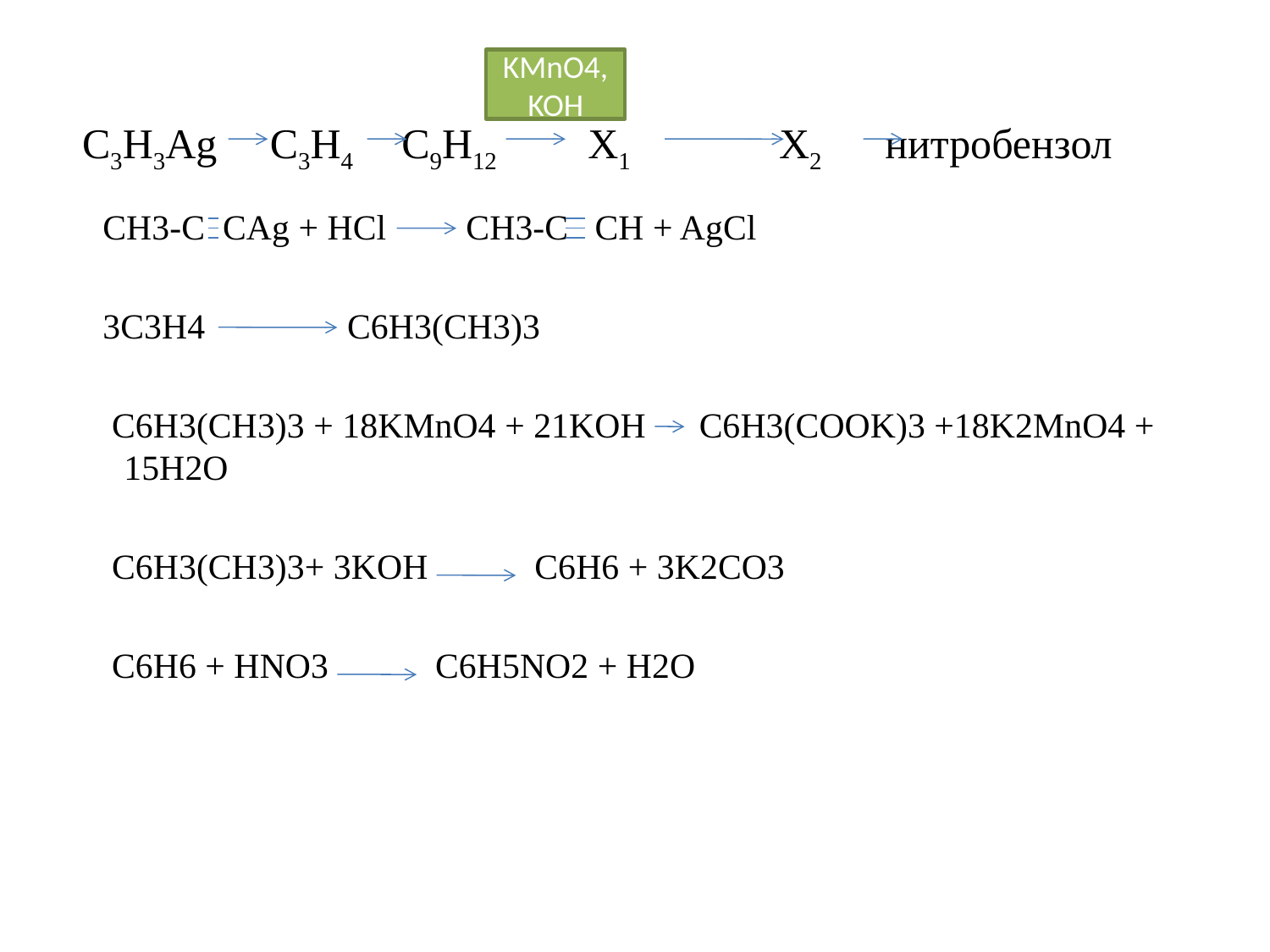

# C3H3Ag     C3H4     C9H12         X1              X2      нитробензол
KMnO4, KOH
   CH3-C  CAg + HCl         CH3-C   CH + AgCl

   3C3H4                C6H3(CH3)3

    C6H3(CH3)3 + 18KMnO4 + 21KOH      C6H3(COOK)3 +18K2MnO4 + 15H2O

    C6H3(CH3)3+ 3KOH            C6H6 + 3K2CO3

    C6H6 + HNO3            C6H5NO2 + H2O